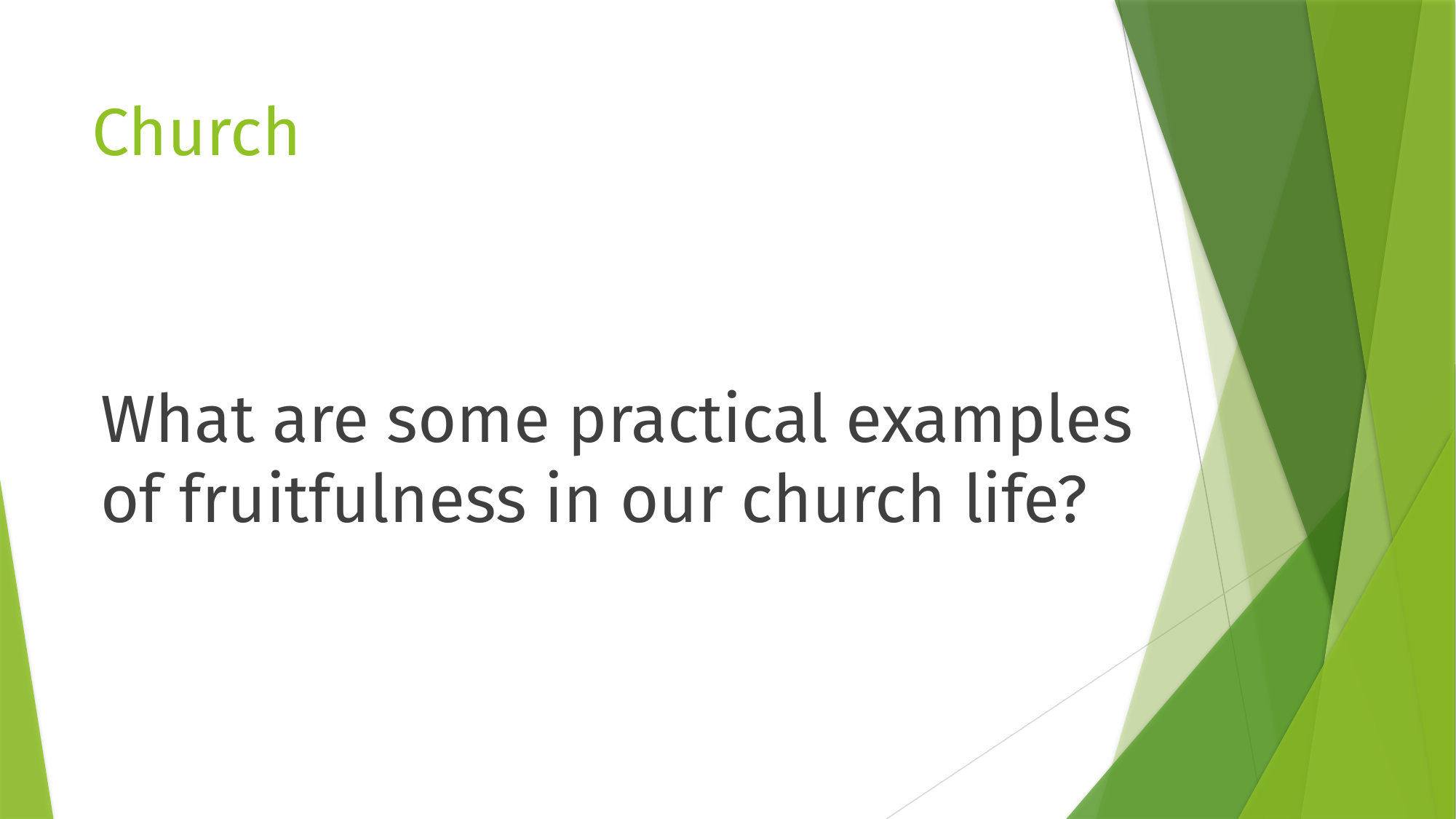

# Church
What are some practical examples of fruitfulness in our church life?